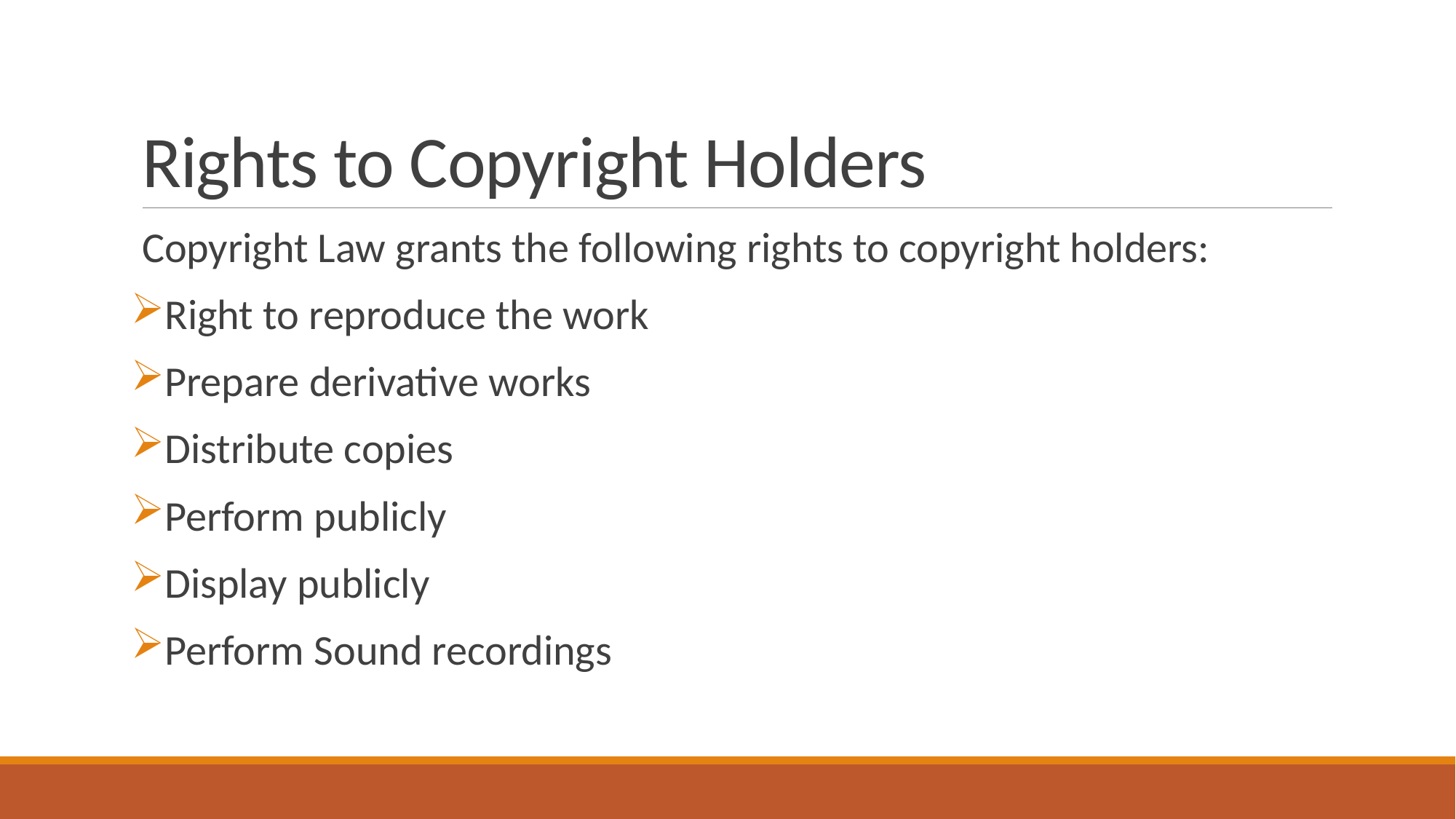

# Rights to Copyright Holders
Copyright Law grants the following rights to copyright holders:
Right to reproduce the work
Prepare derivative works
Distribute copies
Perform publicly
Display publicly
Perform Sound recordings